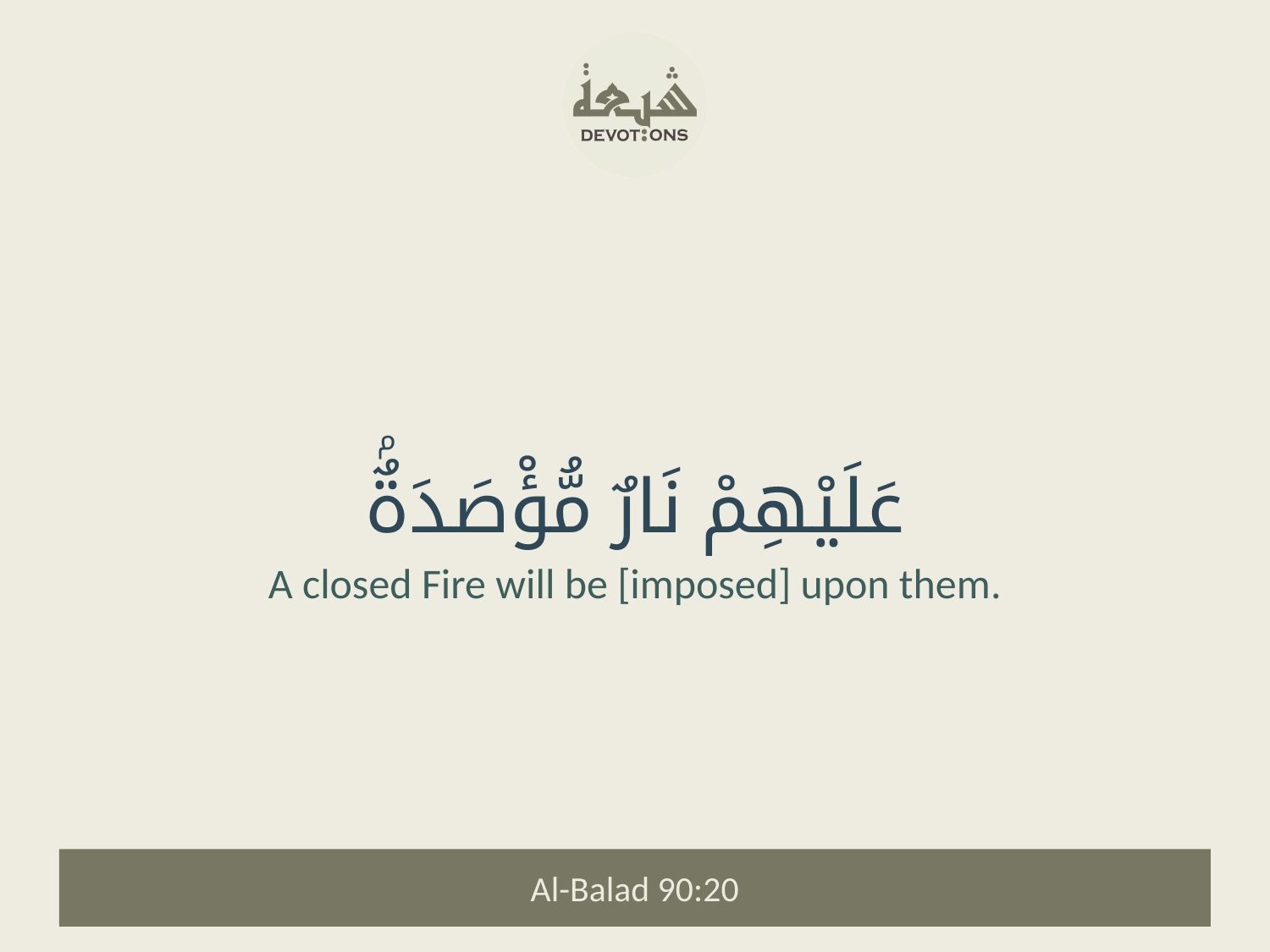

عَلَيْهِمْ نَارٌ مُّؤْصَدَةٌۢ
A closed Fire will be [imposed] upon them.
Al-Balad 90:20